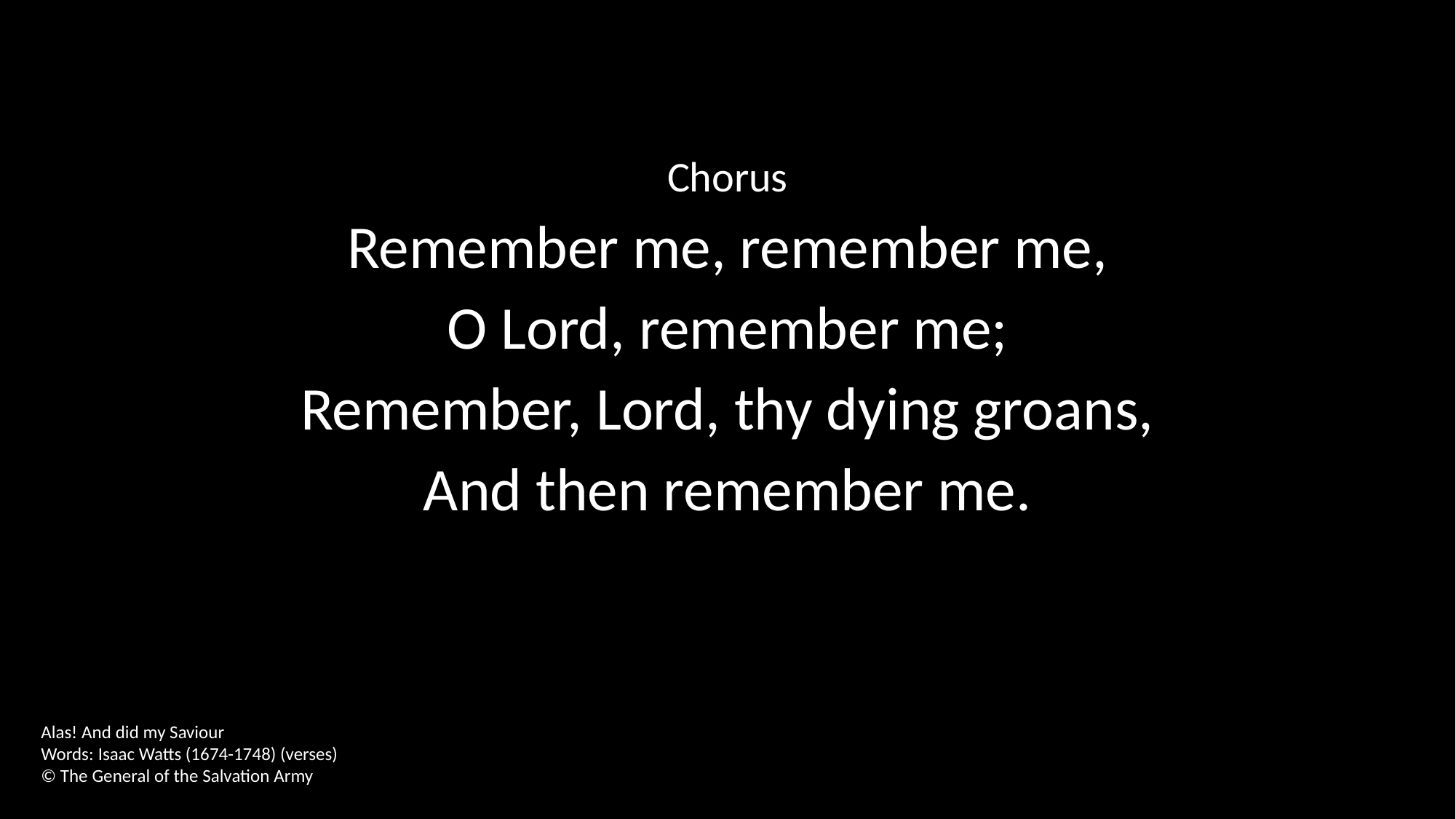

Chorus
Remember me, remember me,
O Lord, remember me;
Remember, Lord, thy dying groans,
And then remember me.
Alas! And did my Saviour
Words: Isaac Watts (1674-1748) (verses)
© The General of the Salvation Army